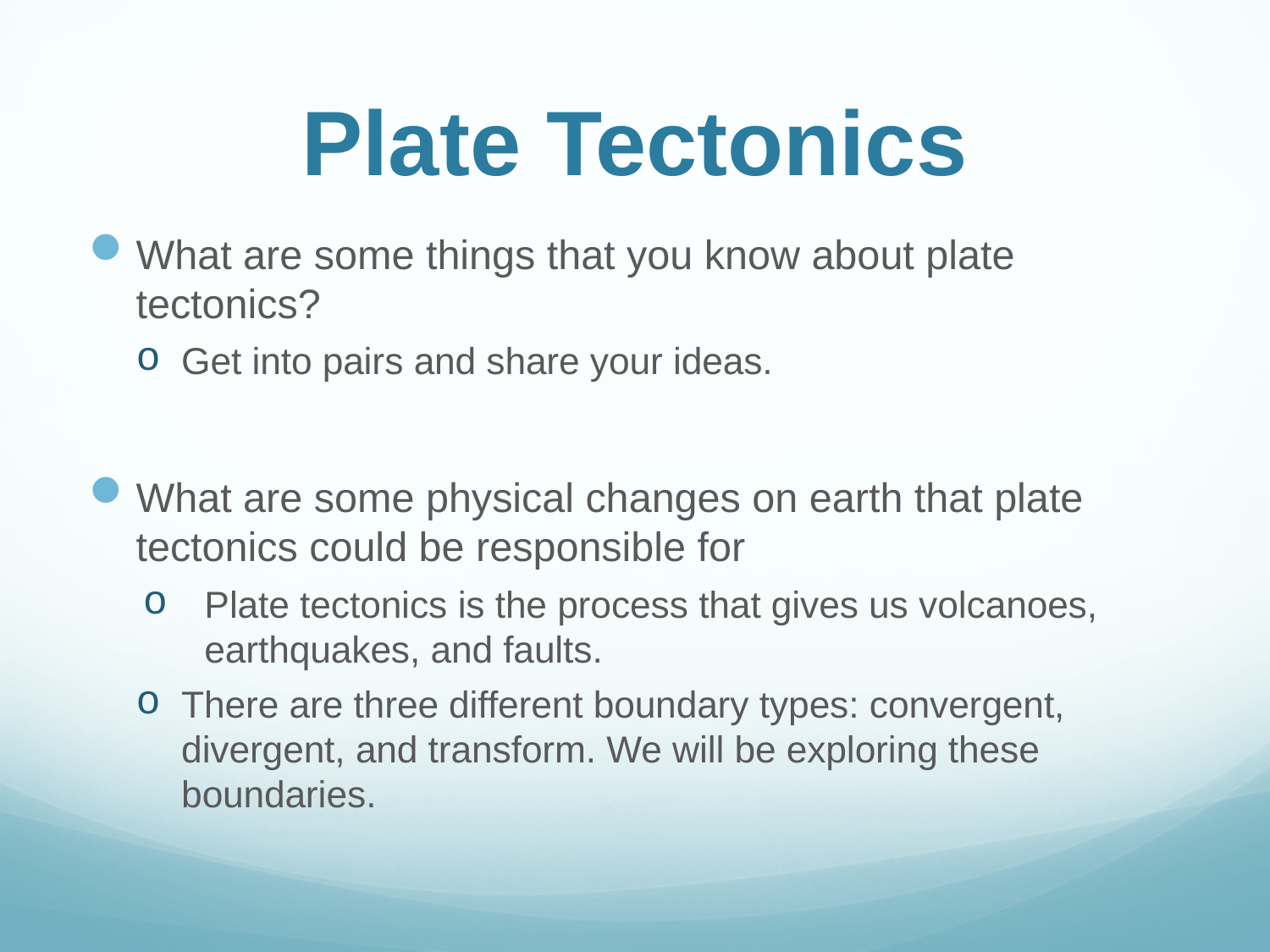

# Plate Tectonics
What are some things that you know about plate tectonics?
Get into pairs and share your ideas.

What are some physical changes on earth that plate tectonics could be responsible for
Plate tectonics is the process that gives us volcanoes, earthquakes, and faults.
There are three different boundary types: convergent, divergent, and transform. We will be exploring these boundaries.